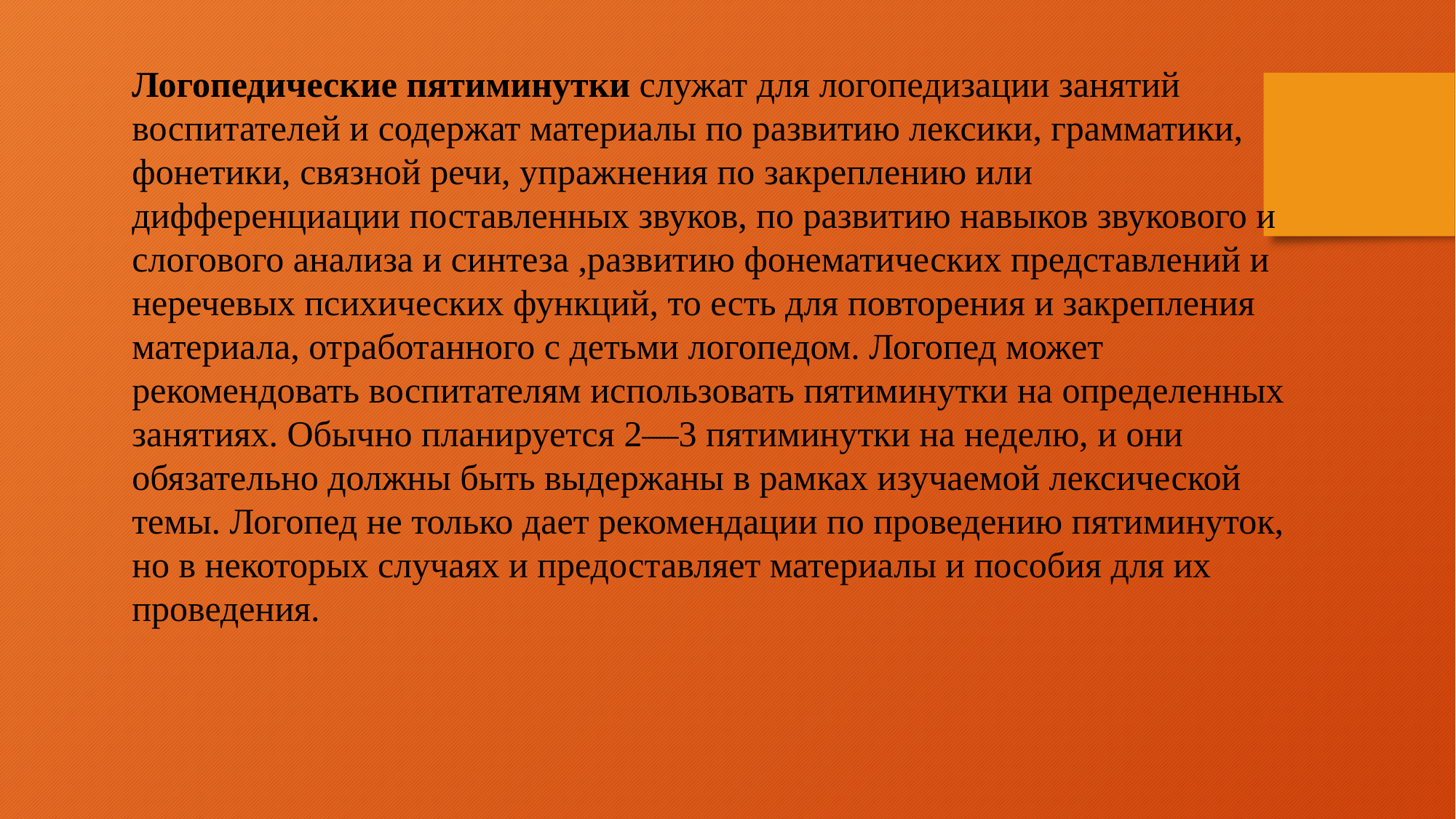

Логопедические пятиминутки служат для логопедизации занятий воспитателей и содержат материалы по развитию лексики, грамматики, фонетики, связной речи, упражнения по закреплению или дифференциации поставленных звуков, по развитию навыков звукового и слогового анализа и синтеза ,развитию фонематических представлений и неречевых психических функций, то есть для повторения и закрепления материала, отработанного с детьми логопедом. Логопед может рекомендовать воспитателям использовать пятиминутки на определенных занятиях. Обычно планируется 2—3 пятиминутки на неделю, и они обязательно должны быть выдержаны в рамках изучаемой лексической темы. Логопед не только дает рекомендации по проведению пятиминуток, но в некоторых случаях и предоставляет материалы и пособия для их проведения.